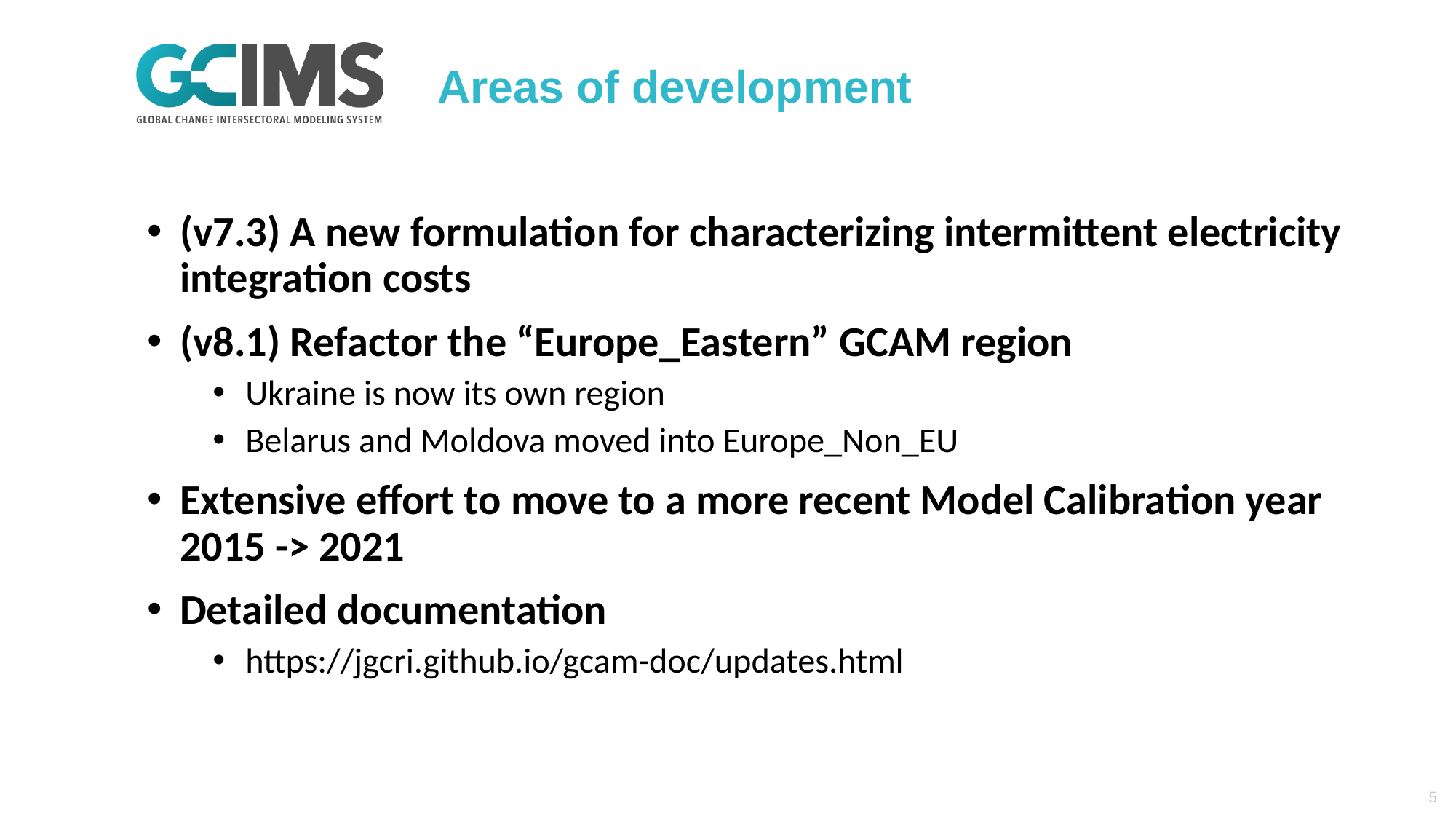

# Areas of development
(v7.3) A new formulation for characterizing intermittent electricity integration costs
(v8.1) Refactor the “Europe_Eastern” GCAM region
Ukraine is now its own region
Belarus and Moldova moved into Europe_Non_EU
Extensive effort to move to a more recent Model Calibration year
2015 -> 2021
Detailed documentation
https://jgcri.github.io/gcam-doc/updates.html

5